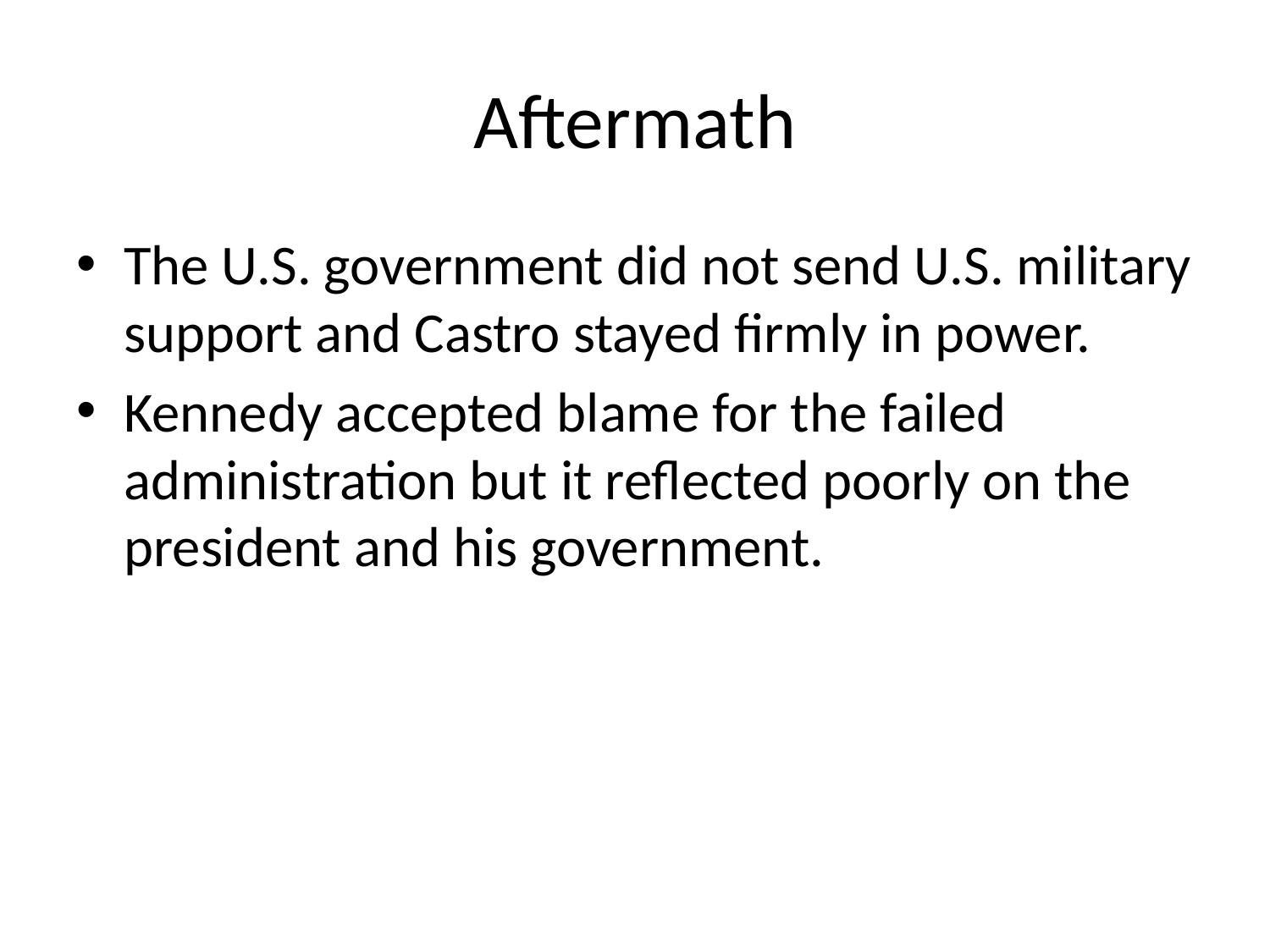

# Aftermath
The U.S. government did not send U.S. military support and Castro stayed firmly in power.
Kennedy accepted blame for the failed administration but it reflected poorly on the president and his government.